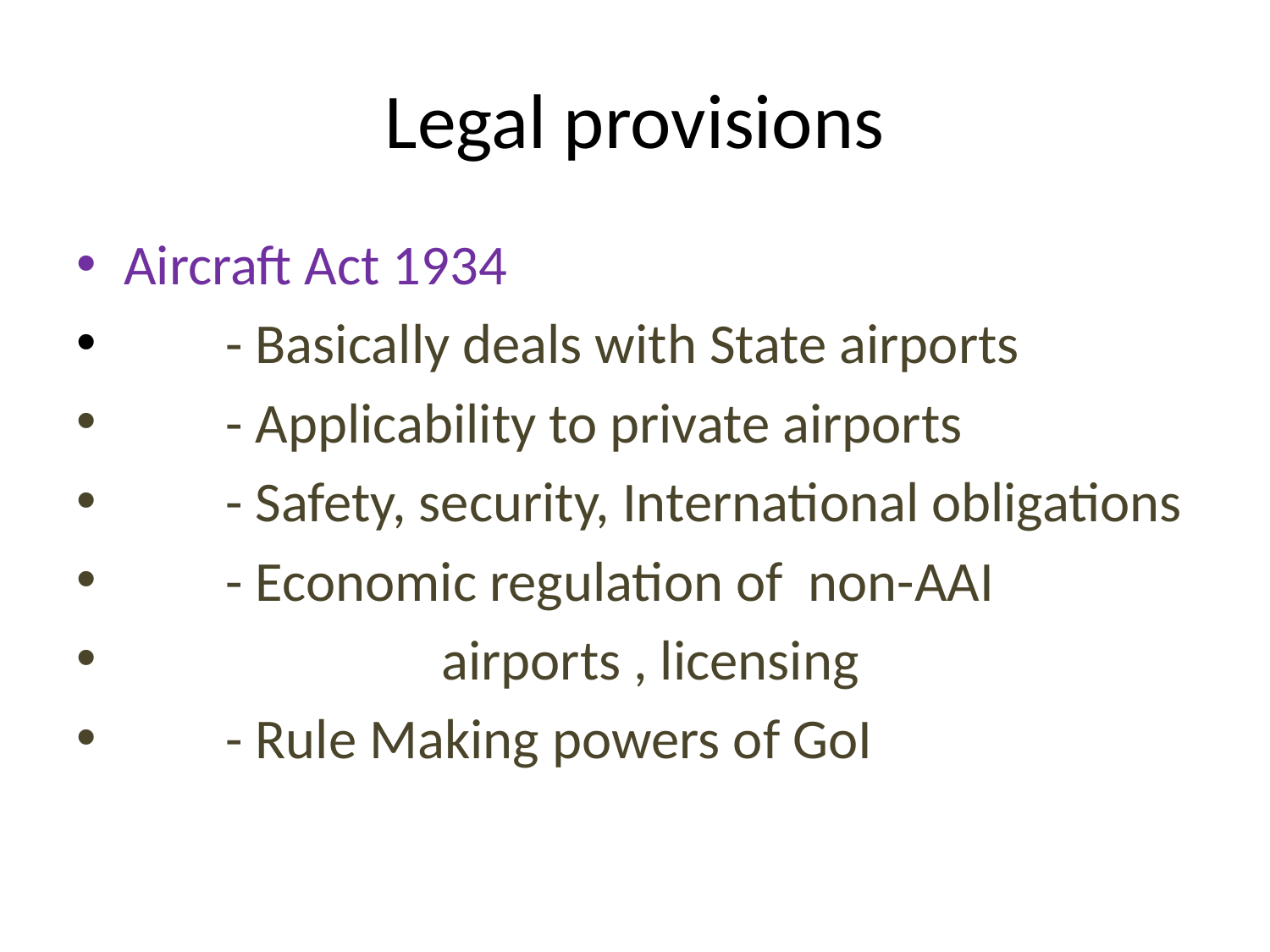

# Legal provisions
Aircraft Act 1934
        - Basically deals with State airports
        - Applicability to private airports
        - Safety, security, International obligations
        - Economic regulation of  non-AAI
                         airports , licensing
        - Rule Making powers of GoI